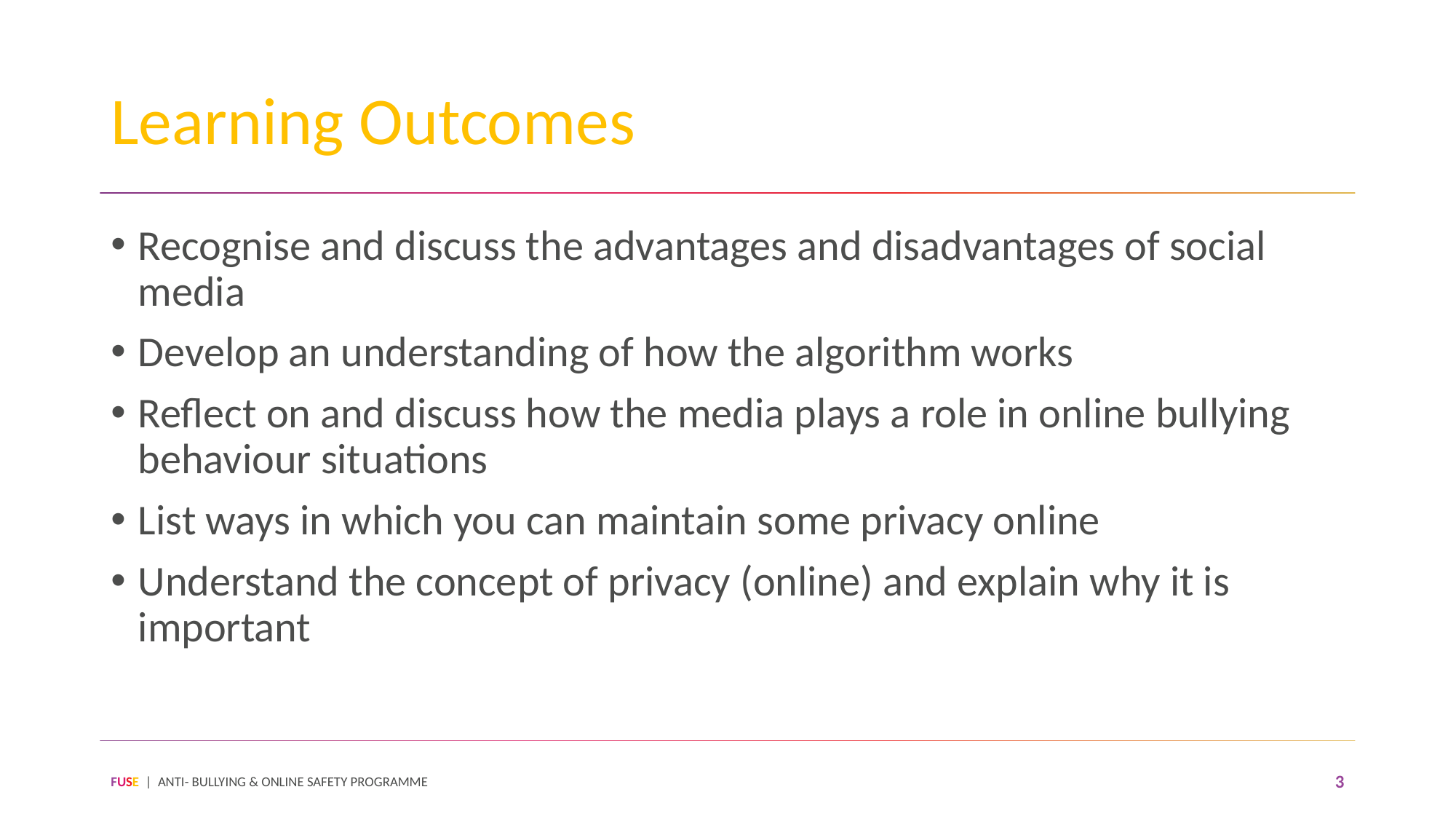

# Learning Outcomes
Recognise and discuss the advantages and disadvantages of social media
Develop an understanding of how the algorithm works
Reflect on and discuss how the media plays a role in online bullying behaviour situations
List ways in which you can maintain some privacy online
Understand the concept of privacy (online) and explain why it is important

FUSE  |  ANTI- BULLYING & ONLINE SAFETY PROGRAMME
3